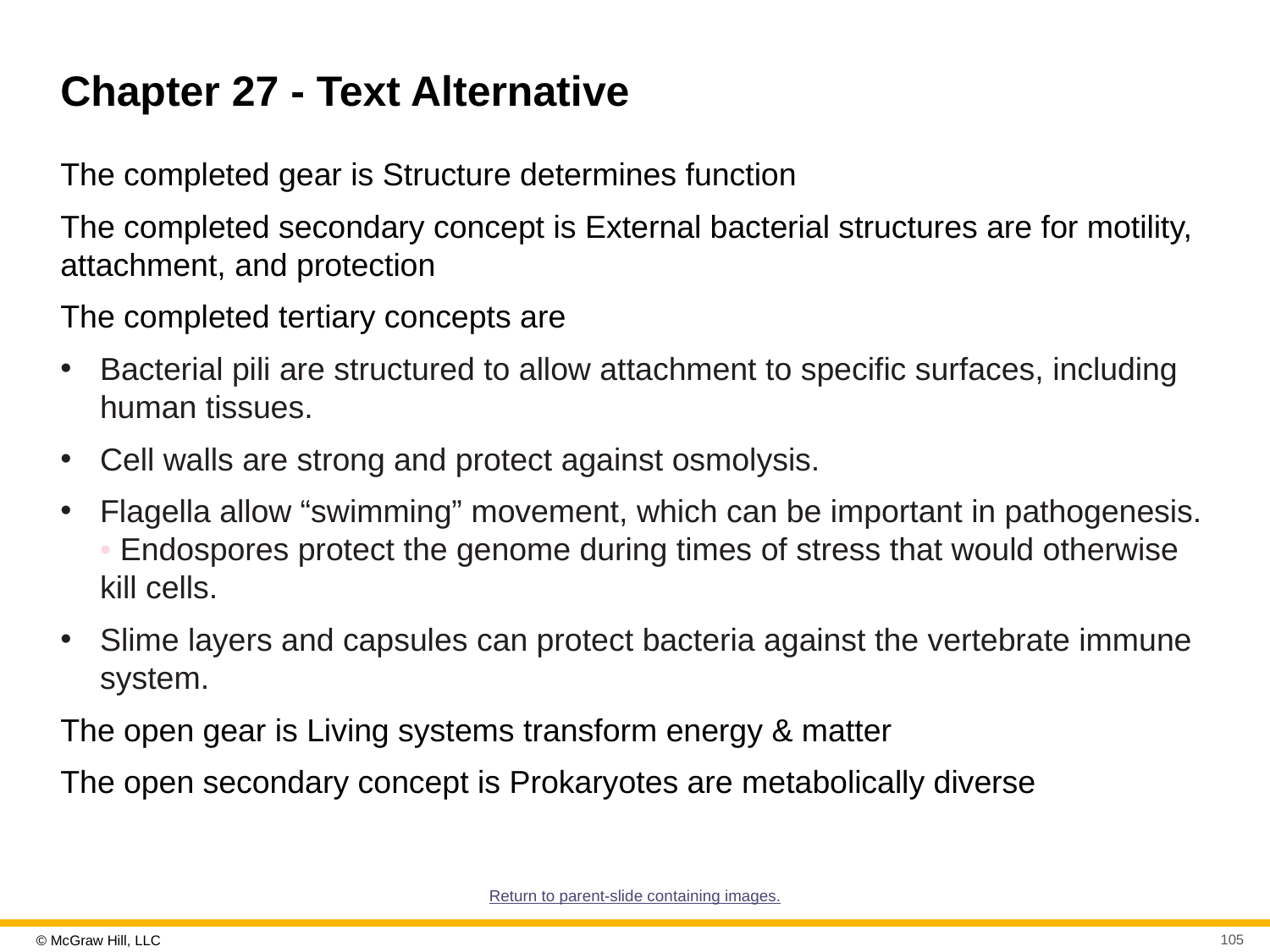

# Chapter 27 - Text Alternative
The completed gear is Structure determines function
The completed secondary concept is External bacterial structures are for motility, attachment, and protection
The completed tertiary concepts are
Bacterial pili are structured to allow attachment to specific surfaces, including human tissues.
Cell walls are strong and protect against osmolysis.
Flagella allow “swimming” movement, which can be important in pathogenesis. • Endospores protect the genome during times of stress that would otherwise kill cells.
Slime layers and capsules can protect bacteria against the vertebrate immune system.
The open gear is Living systems transform energy & matter
The open secondary concept is Prokaryotes are metabolically diverse
Return to parent-slide containing images.
105